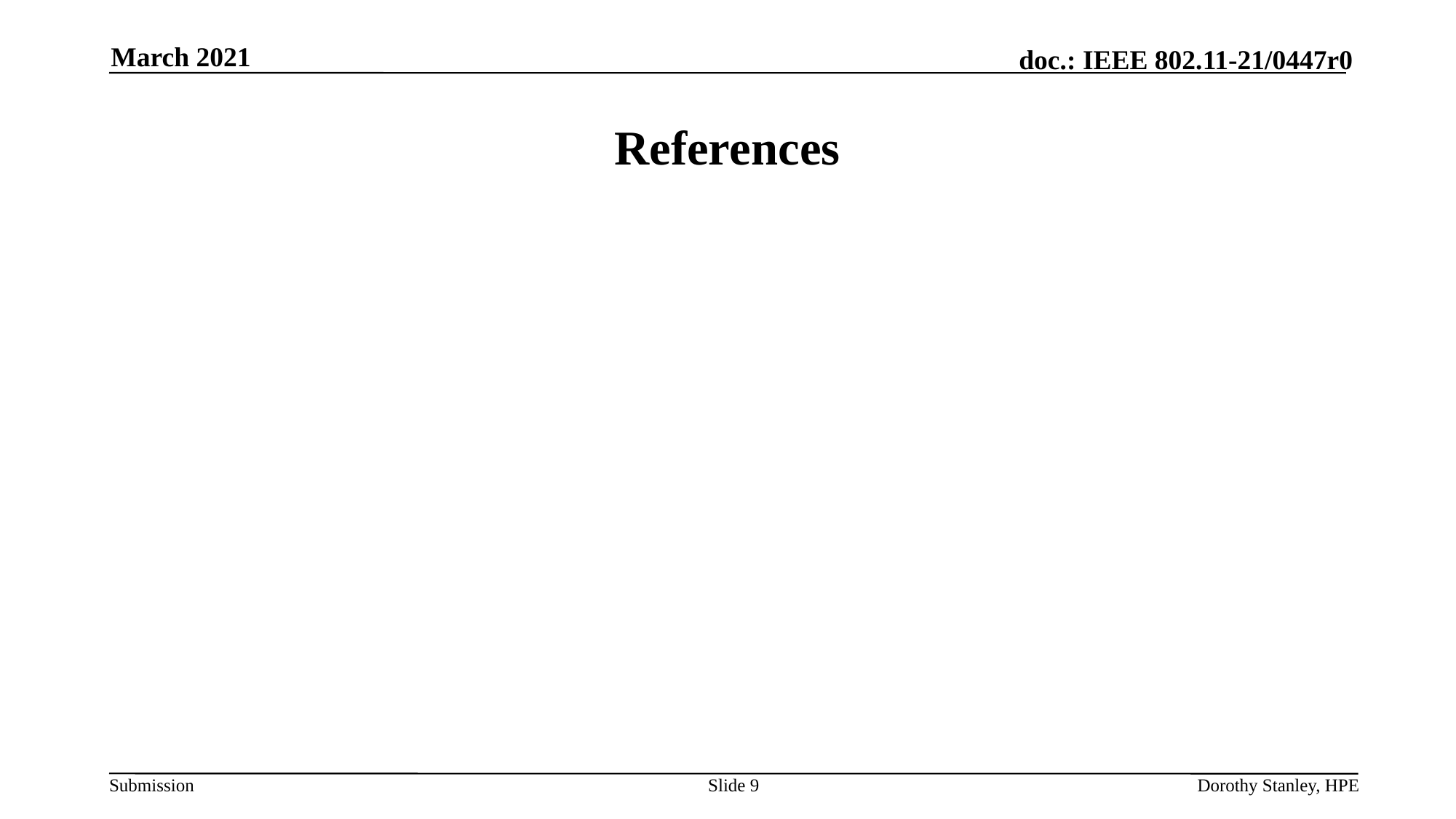

March 2021
# References
Slide 9
Dorothy Stanley, HPE